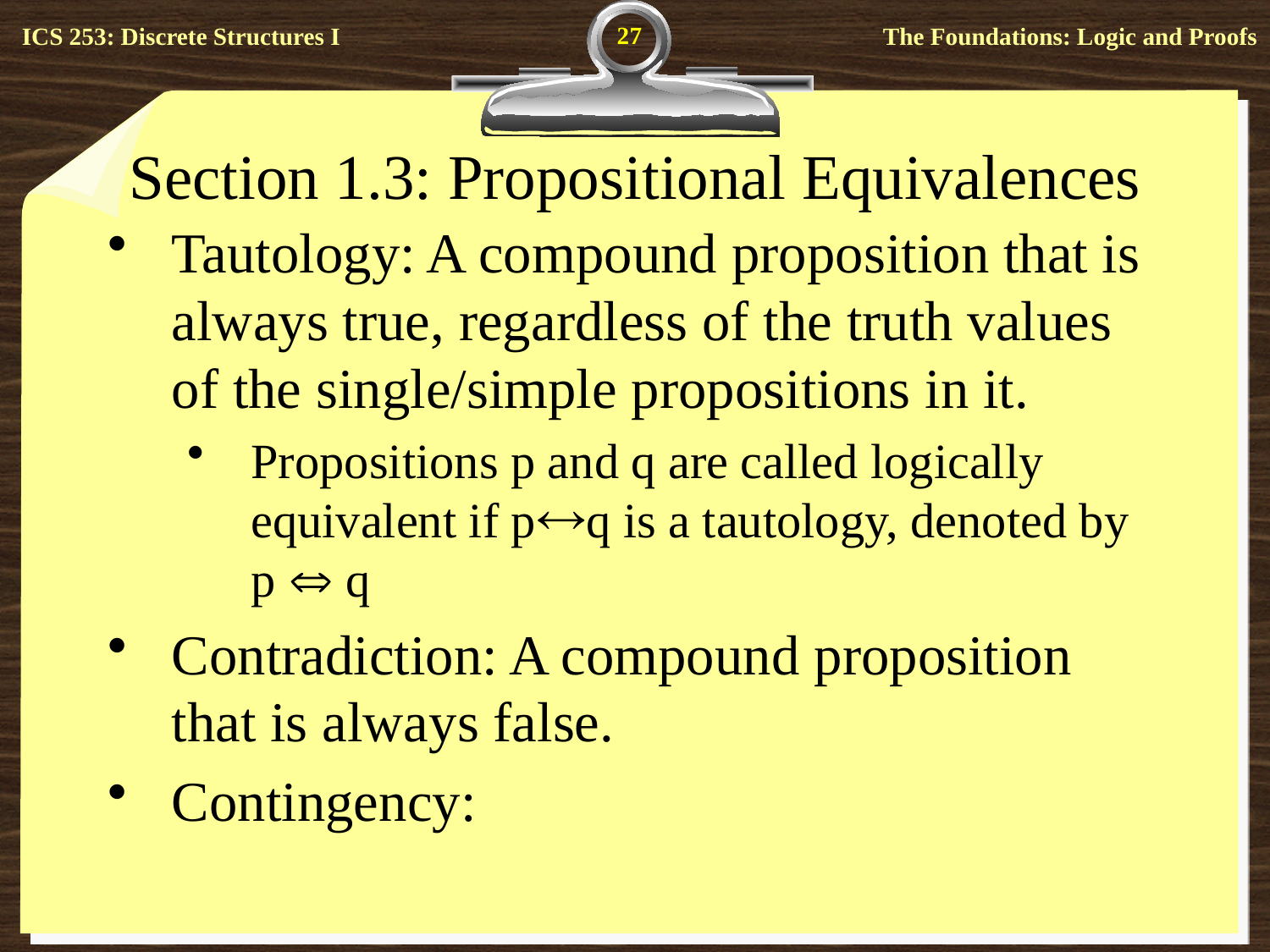

27
# Section 1.3: Propositional Equivalences
Tautology: A compound proposition that is always true, regardless of the truth values of the single/simple propositions in it.
Propositions p and q are called logically equivalent if p↔q is a tautology, denoted by p ⇔ q
Contradiction: A compound proposition that is always false.
Contingency: